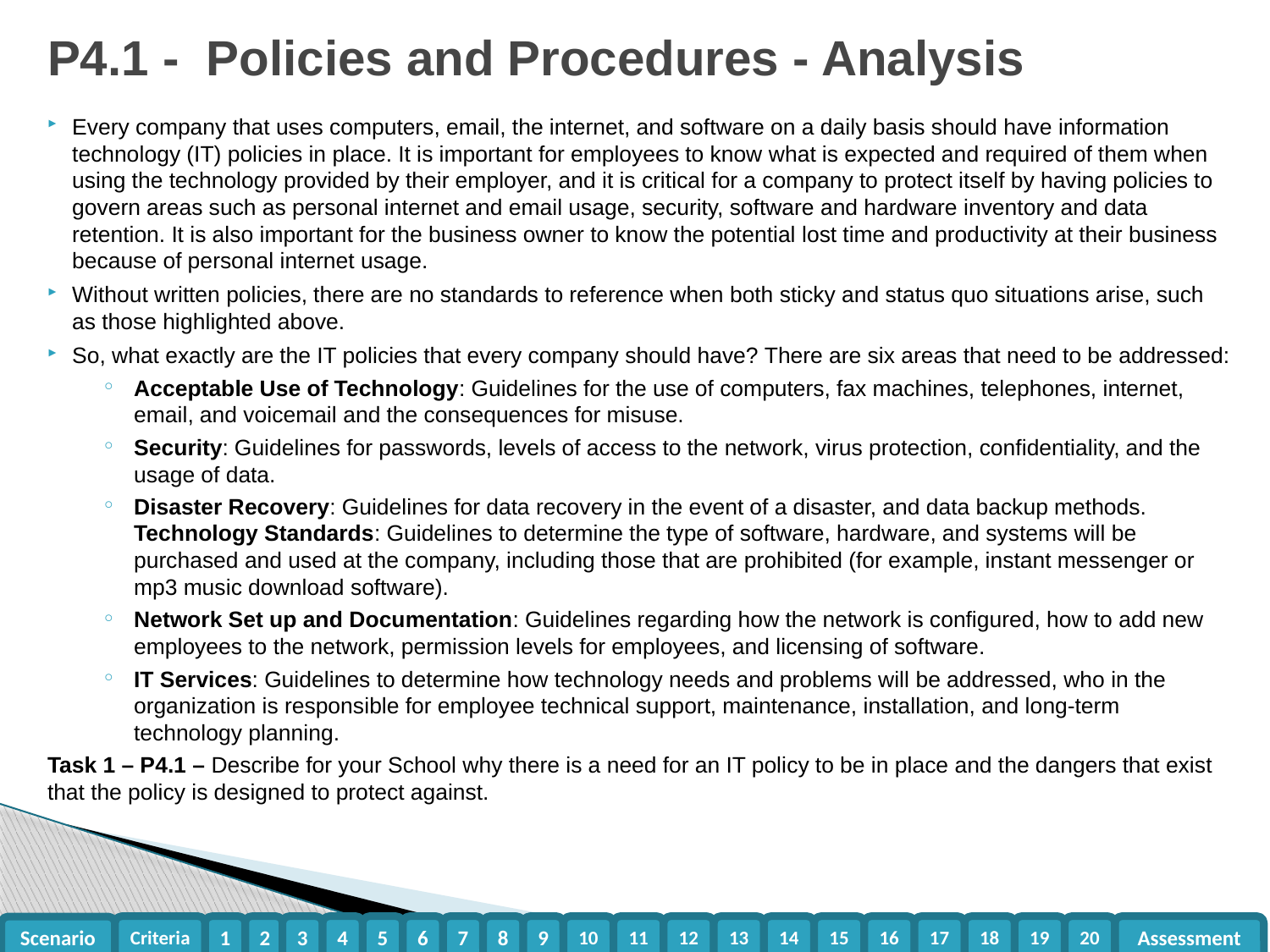

# P4.1 -  Policies and Procedures - Analysis
Every company that uses computers, email, the internet, and software on a daily basis should have information technology (IT) policies in place. It is important for employees to know what is expected and required of them when using the technology provided by their employer, and it is critical for a company to protect itself by having policies to govern areas such as personal internet and email usage, security, software and hardware inventory and data retention. It is also important for the business owner to know the potential lost time and productivity at their business because of personal internet usage.
Without written policies, there are no standards to reference when both sticky and status quo situations arise, such as those highlighted above.
So, what exactly are the IT policies that every company should have? There are six areas that need to be addressed:
Acceptable Use of Technology: Guidelines for the use of computers, fax machines, telephones, internet, email, and voicemail and the consequences for misuse.
Security: Guidelines for passwords, levels of access to the network, virus protection, confidentiality, and the usage of data.
Disaster Recovery: Guidelines for data recovery in the event of a disaster, and data backup methods.
Technology Standards: Guidelines to determine the type of software, hardware, and systems will be purchased and used at the company, including those that are prohibited (for example, instant messenger or mp3 music download software).
Network Set up and Documentation: Guidelines regarding how the network is configured, how to add new employees to the network, permission levels for employees, and licensing of software.
IT Services: Guidelines to determine how technology needs and problems will be addressed, who in the organization is responsible for employee technical support, maintenance, installation, and long-term technology planning.
Task 1 – P4.1 – Describe for your School why there is a need for an IT policy to be in place and the dangers that exist that the policy is designed to protect against.